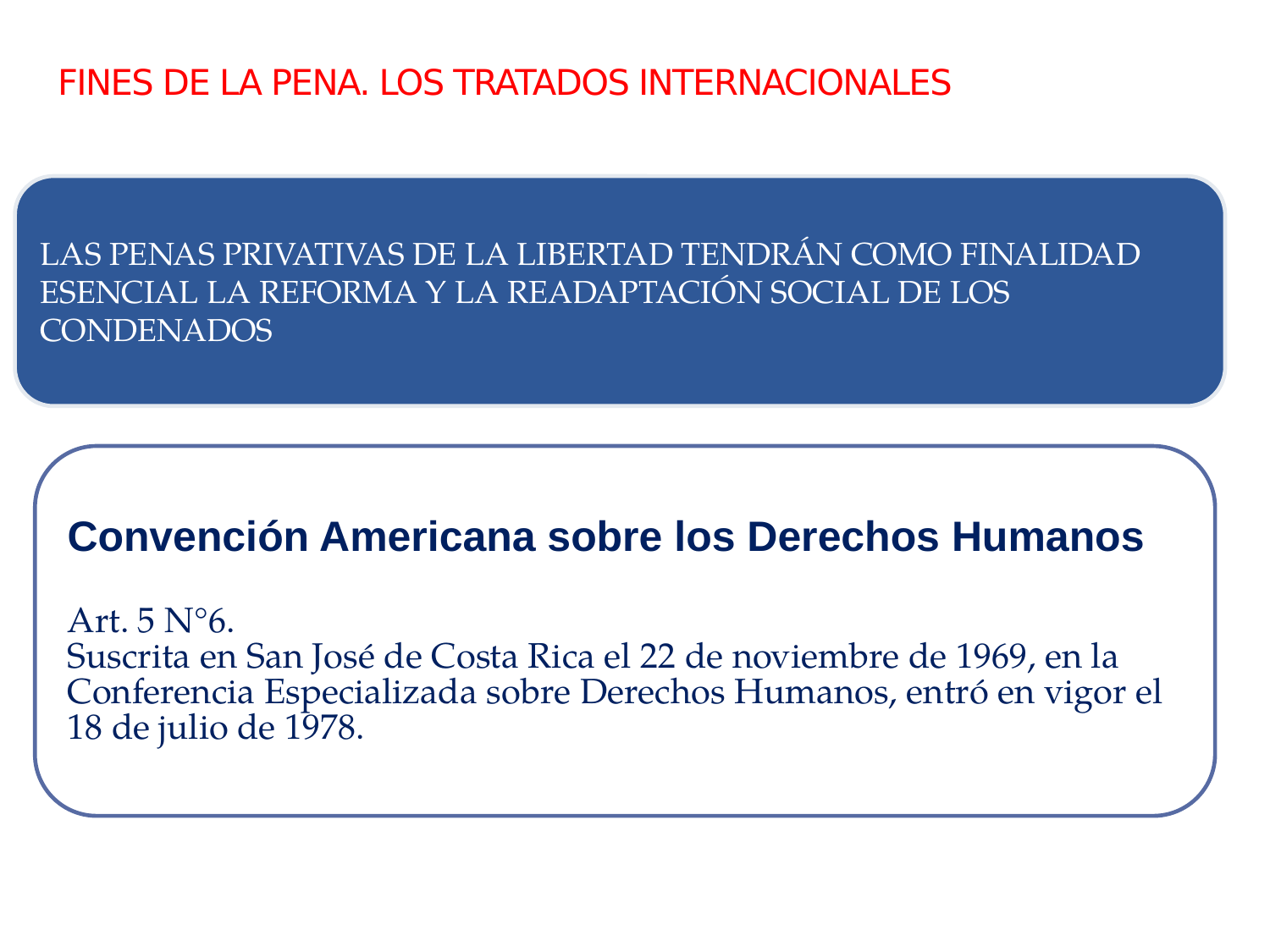

# FINES DE LA pena. LOS TRATADOS INTERNACIONALES

LAS PENAS PRIVATIVAS DE LA LIBERTAD TENDRÁN COMO FINALIDAD ESENCIAL LA REFORMA Y LA READAPTACIÓN SOCIAL DE LOS CONDENADOS
Convención Americana sobre los Derechos Humanos
Art. 5 N°6.
Suscrita en San José de Costa Rica el 22 de noviembre de 1969, en la Conferencia Especializada sobre Derechos Humanos, entró en vigor el 18 de julio de 1978.
36
Sebastian Valenzuela A. /El Salvador /Marzo 2013